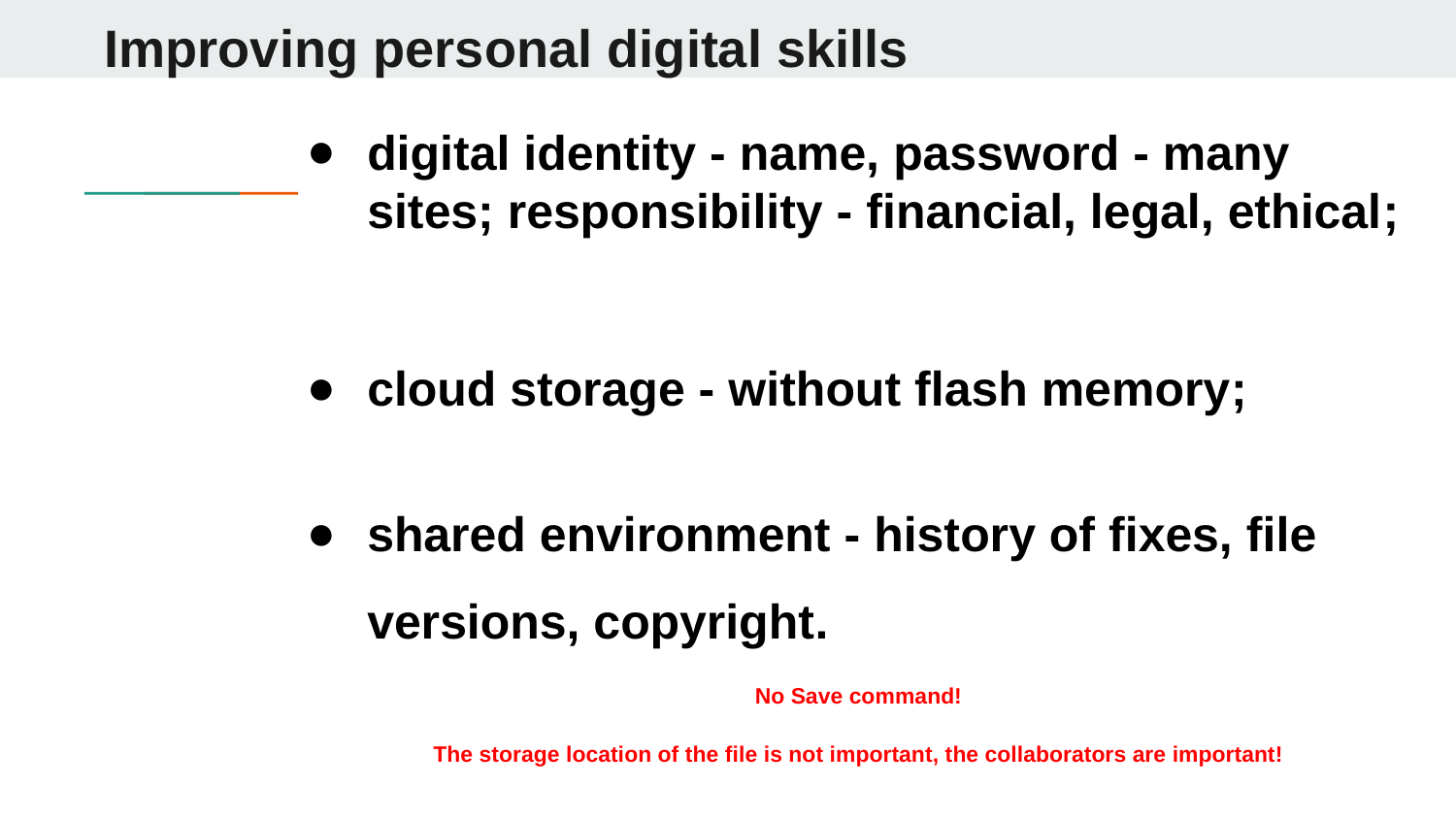

# Improving personal digital skills
digital identity - name, password - many sites; responsibility - financial, legal, ethical;

cloud storage - without flash memory;

shared environment - history of fixes, file versions, copyright.
No Save command!
The storage location of the file is not important, the collaborators are important!